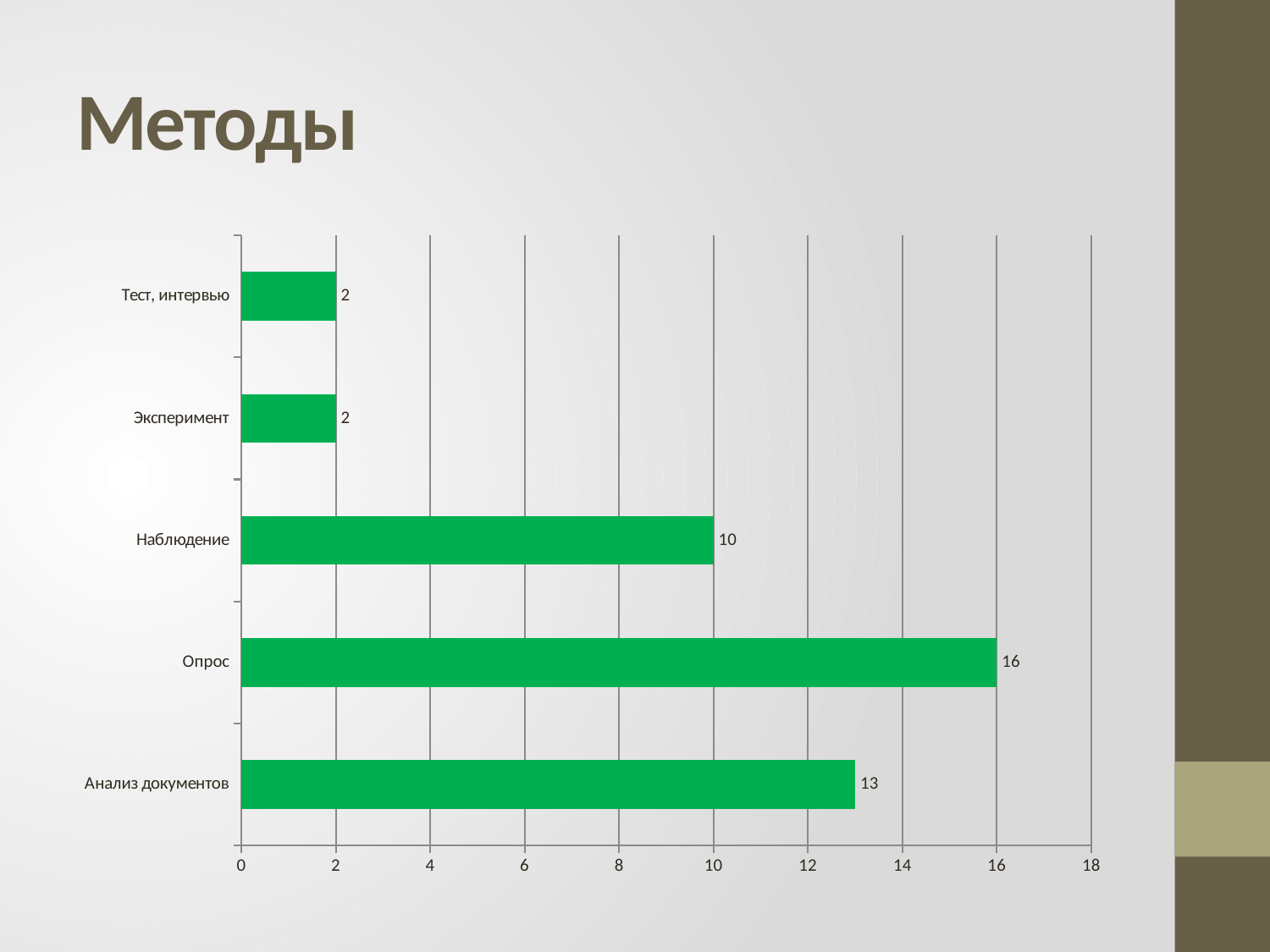

# Методы

### Chart

| Category | Ряд 1 |
|---|---|
| Анализ документов | 13.0 |
| Опрос | 16.0 |
| Наблюдение | 10.0 |
| Эксперимент | 2.0 |
| Тест, интервью | 2.0 |